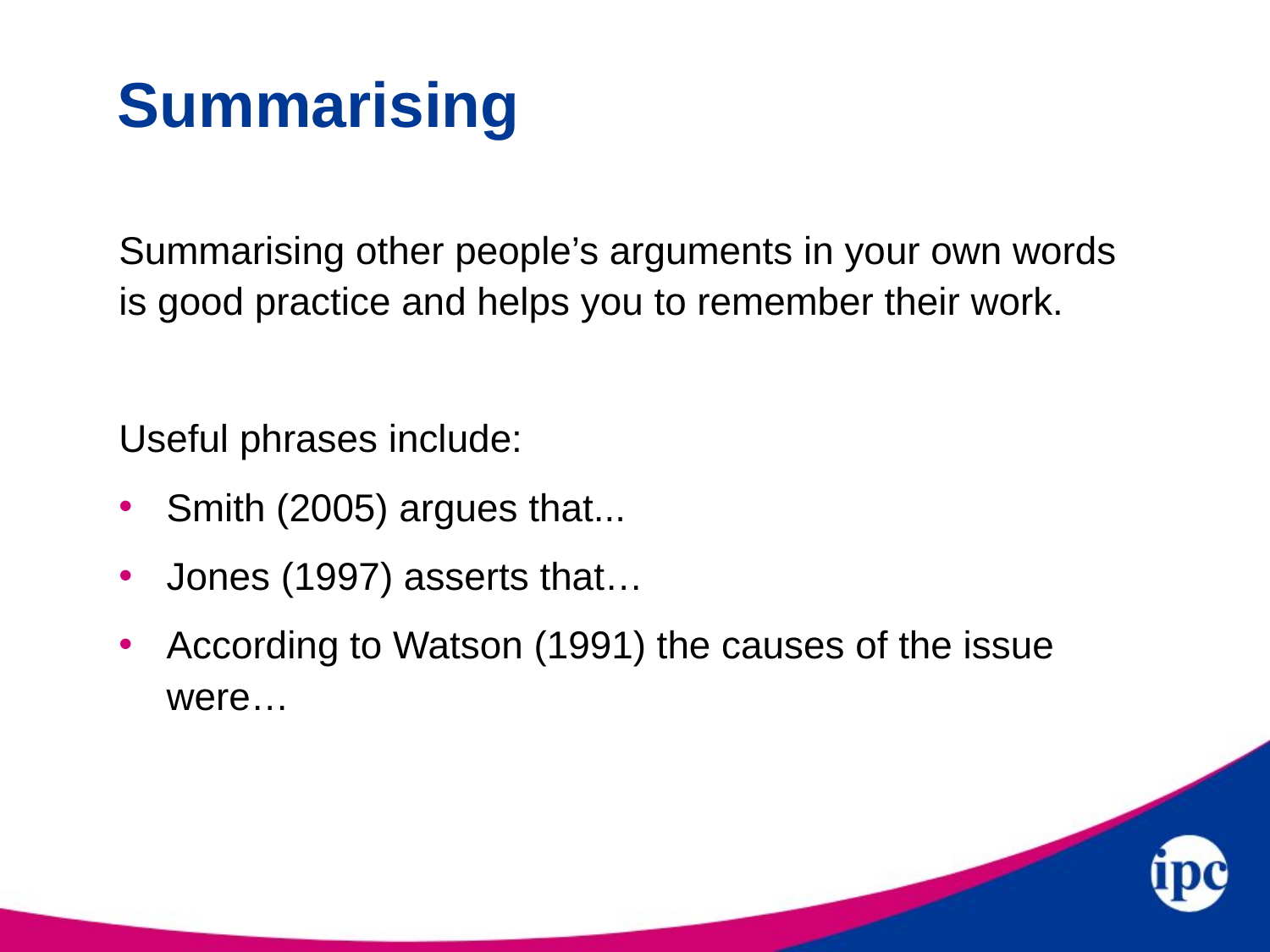

# Summarising
Summarising other people’s arguments in your own words is good practice and helps you to remember their work.

Useful phrases include:
Smith (2005) argues that...
Jones (1997) asserts that…
According to Watson (1991) the causes of the issue were…